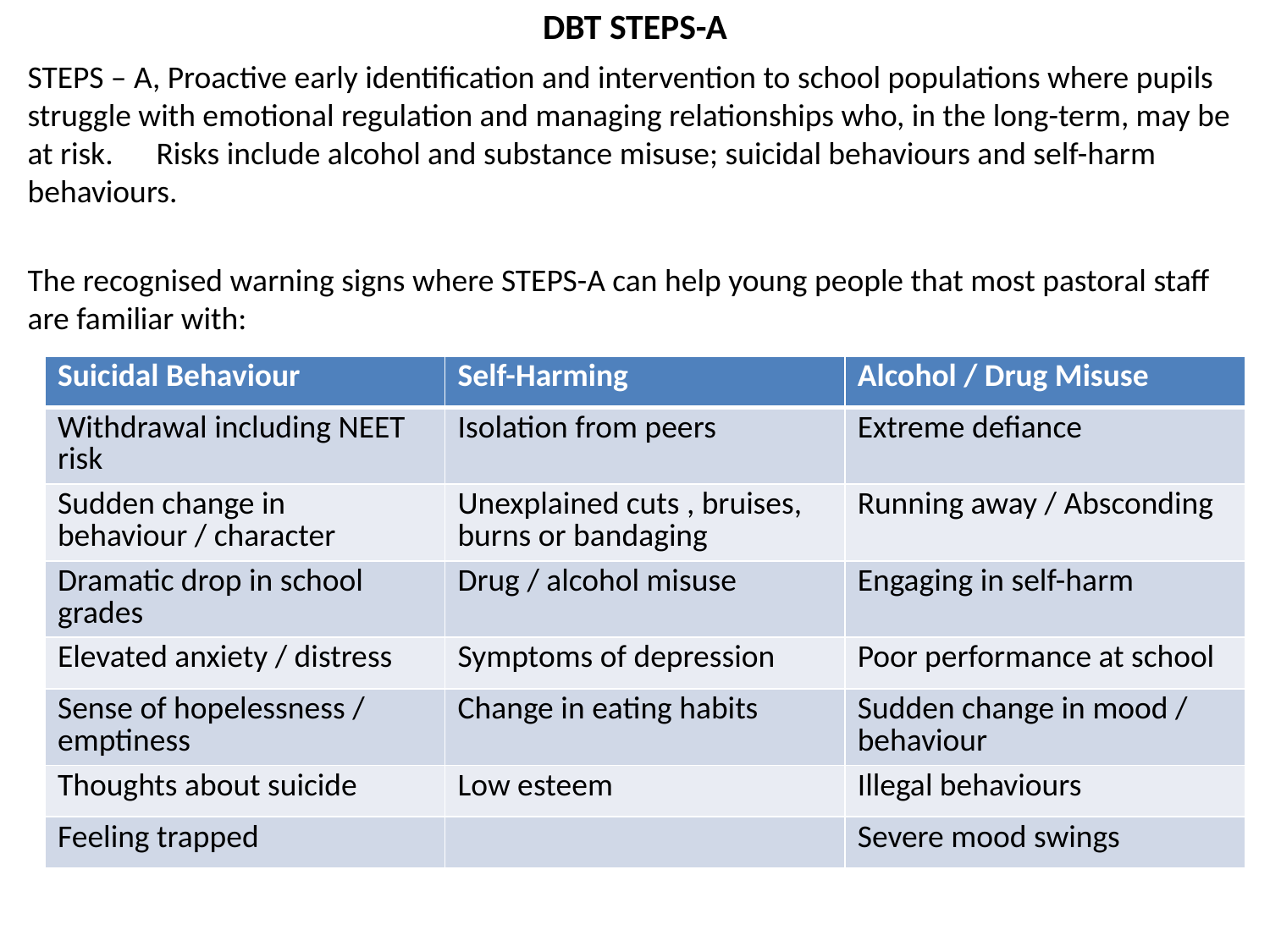

# DBT STEPS-A

STEPS – A, Proactive early identification and intervention to school populations where pupils struggle with emotional regulation and managing relationships who, in the long-term, may be at risk.      Risks include alcohol and substance misuse; suicidal behaviours and self-harm behaviours.

The recognised warning signs where STEPS-A can help young people that most pastoral staff are familiar with:
| Suicidal Behaviour | Self-Harming | Alcohol / Drug Misuse |
| --- | --- | --- |
| Withdrawal including NEET risk | Isolation from peers | Extreme defiance |
| Sudden change in behaviour / character | Unexplained cuts , bruises, burns or bandaging | Running away / Absconding |
| Dramatic drop in school grades | Drug / alcohol misuse | Engaging in self-harm |
| Elevated anxiety / distress | Symptoms of depression | Poor performance at school |
| Sense of hopelessness / emptiness | Change in eating habits | Sudden change in mood / behaviour |
| Thoughts about suicide | Low esteem | Illegal behaviours |
| Feeling trapped |  | Severe mood swings |